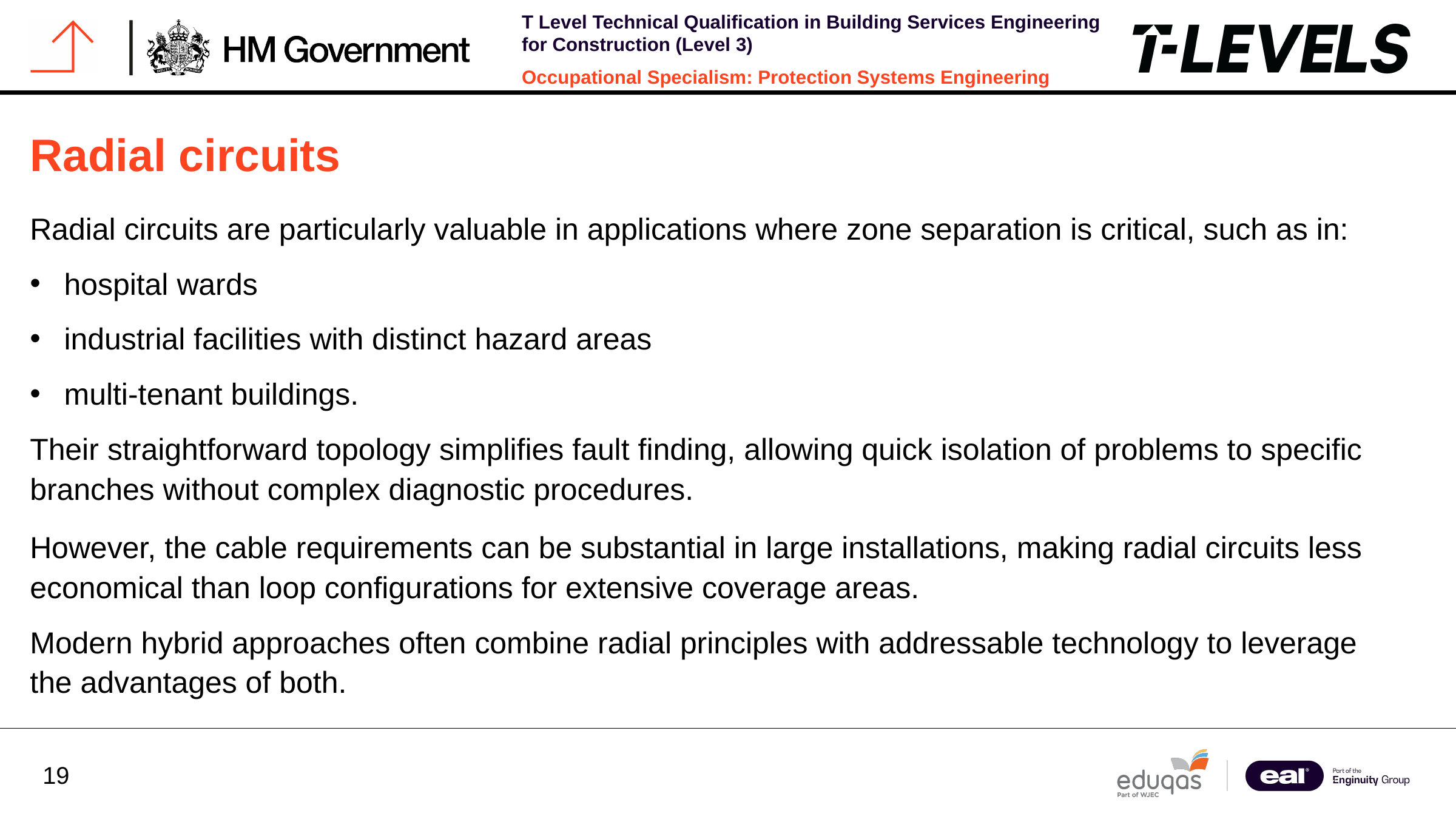

Radial circuits
Radial circuits are particularly valuable in applications where zone separation is critical, such as in:
hospital wards
industrial facilities with distinct hazard areas
multi-tenant buildings.
Their straightforward topology simplifies fault finding, allowing quick isolation of problems to specific branches without complex diagnostic procedures.
However, the cable requirements can be substantial in large installations, making radial circuits less economical than loop configurations for extensive coverage areas.
Modern hybrid approaches often combine radial principles with addressable technology to leverage the advantages of both.